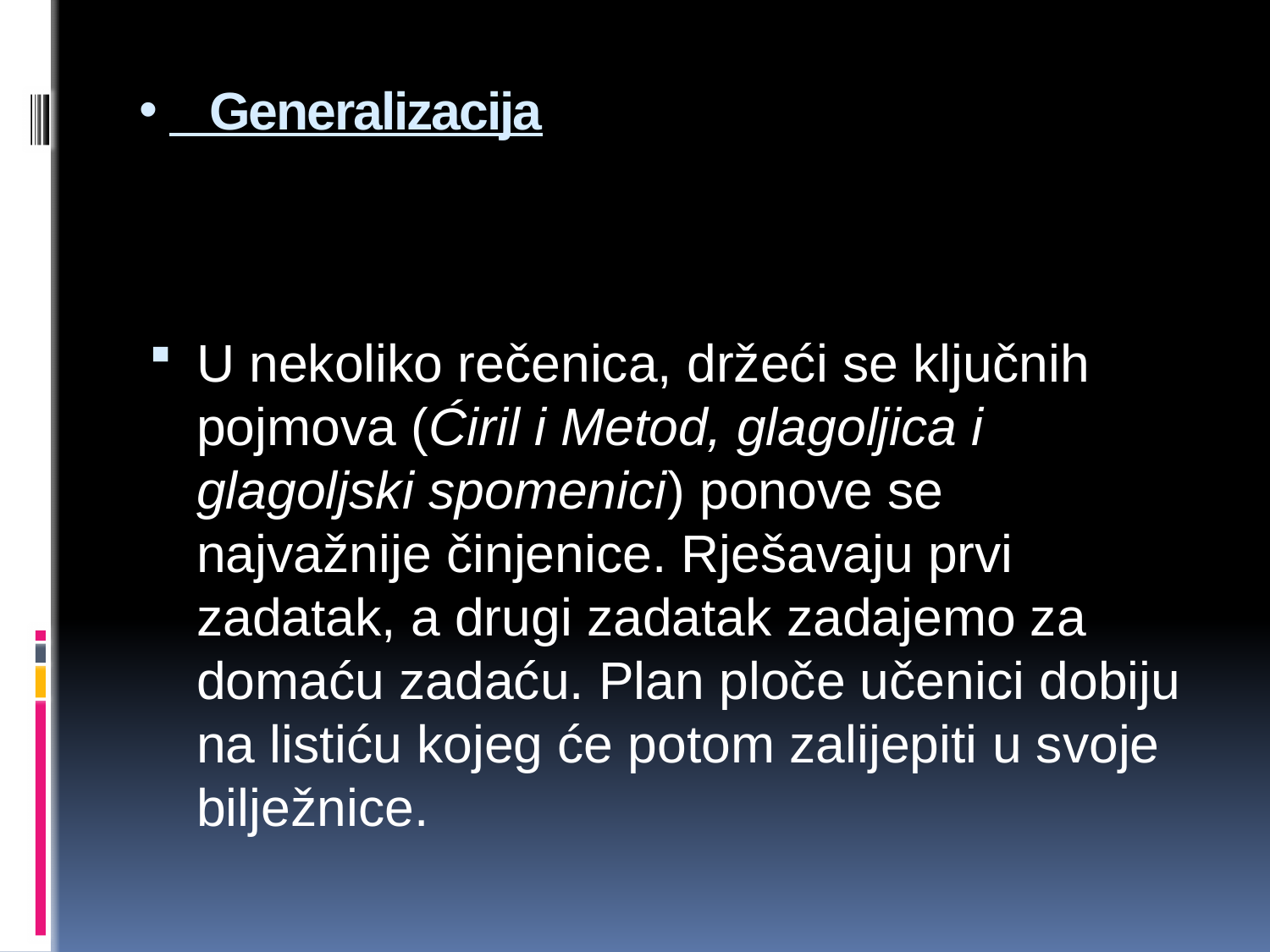

# Generalizacija

U nekoliko rečenica, držeći se ključnih pojmova (Ćiril i Metod, glagoljica i glagoljski spomenici) ponove se najvažnije činjenice. Rješavaju prvi zadatak, a drugi zadatak zadajemo za domaću zadaću. Plan ploče učenici dobiju na listiću kojeg će potom zalijepiti u svoje bilježnice.